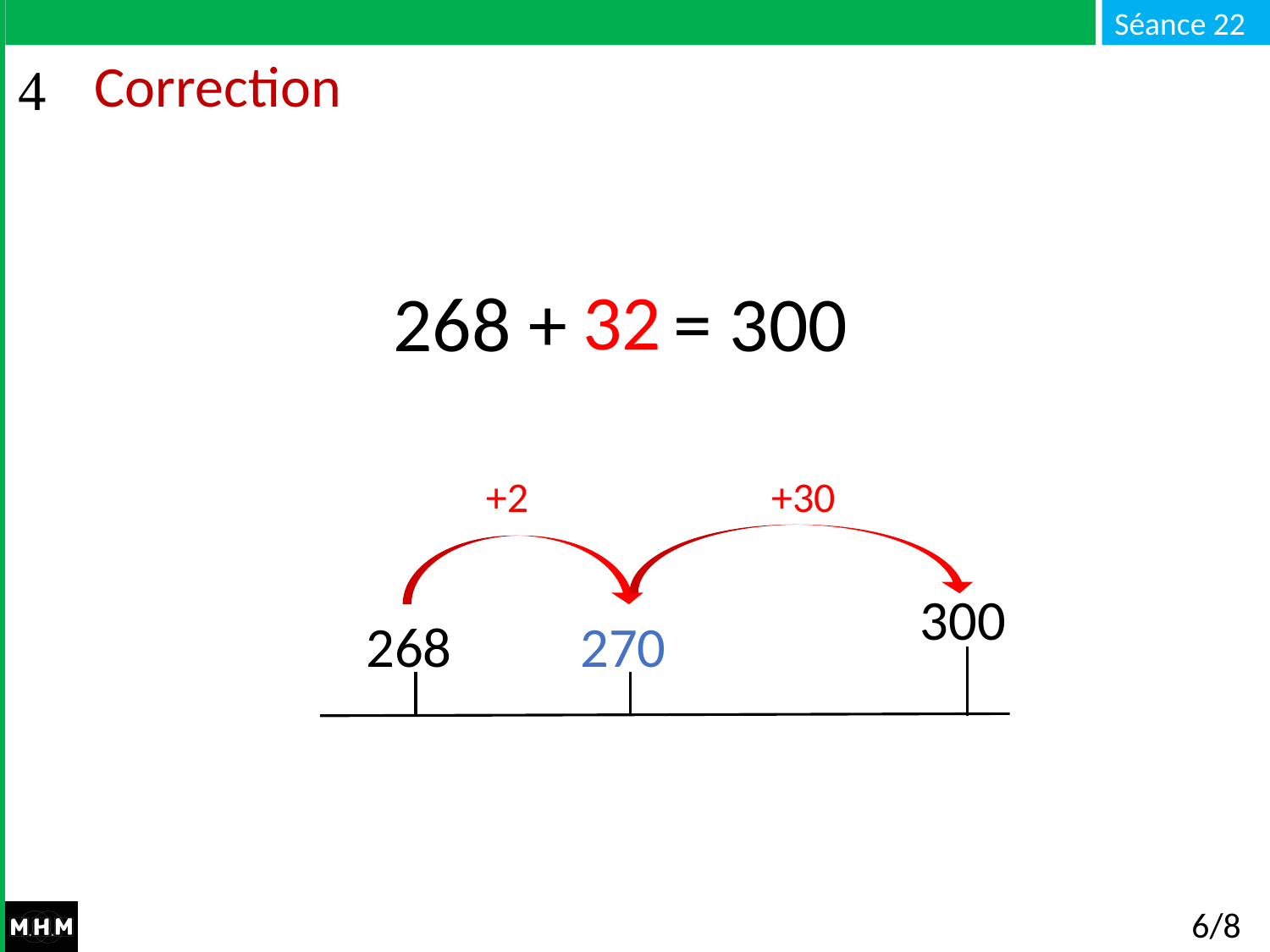

# Correction
32
 268 + …  = 300
+30
+2

300
268
270
6/8